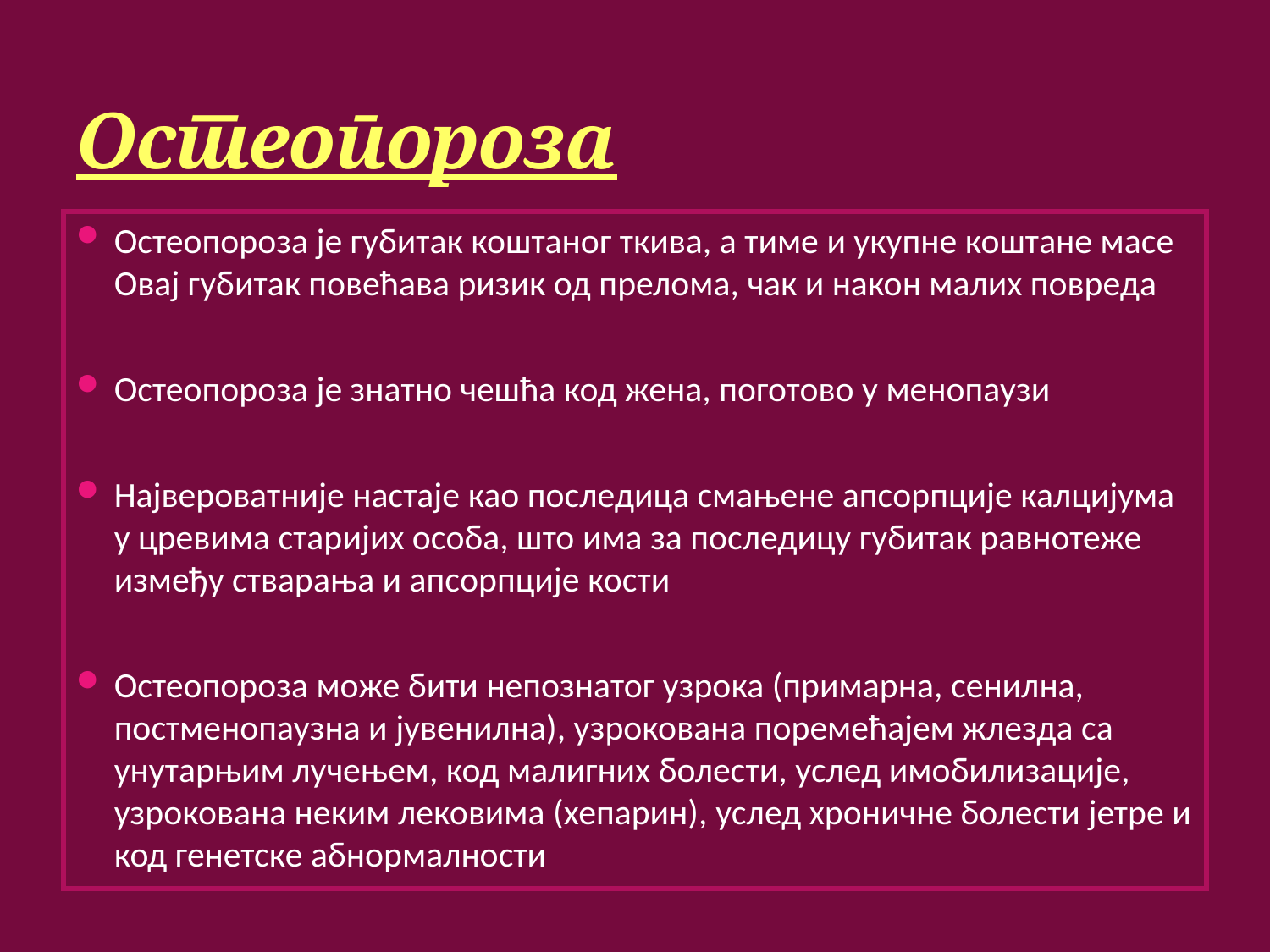

# Остеопороза
Остеопороза је губитак коштаног ткива, а тиме и укупне коштане масе Овај губитак повећава ризик од прелома, чак и након малих повреда

Остеопороза је знатно чешћа код жена, поготово у менопаузи

Највероватније настаје као последица смањене апсорпције калцијума у цревима старијих особа, што има за последицу губитак равнотеже између стварања и апсорпције кости

Остеопороза може бити непознатог узрока (примарна, сенилна, постменопаузна и јувенилна), узрокована поремећајем жлезда са унутарњим лучењем, код малигних болести, услед имобилизације, узрокована неким лековима (хепарин), услед хроничне болести јетре и код генетске абнормалности